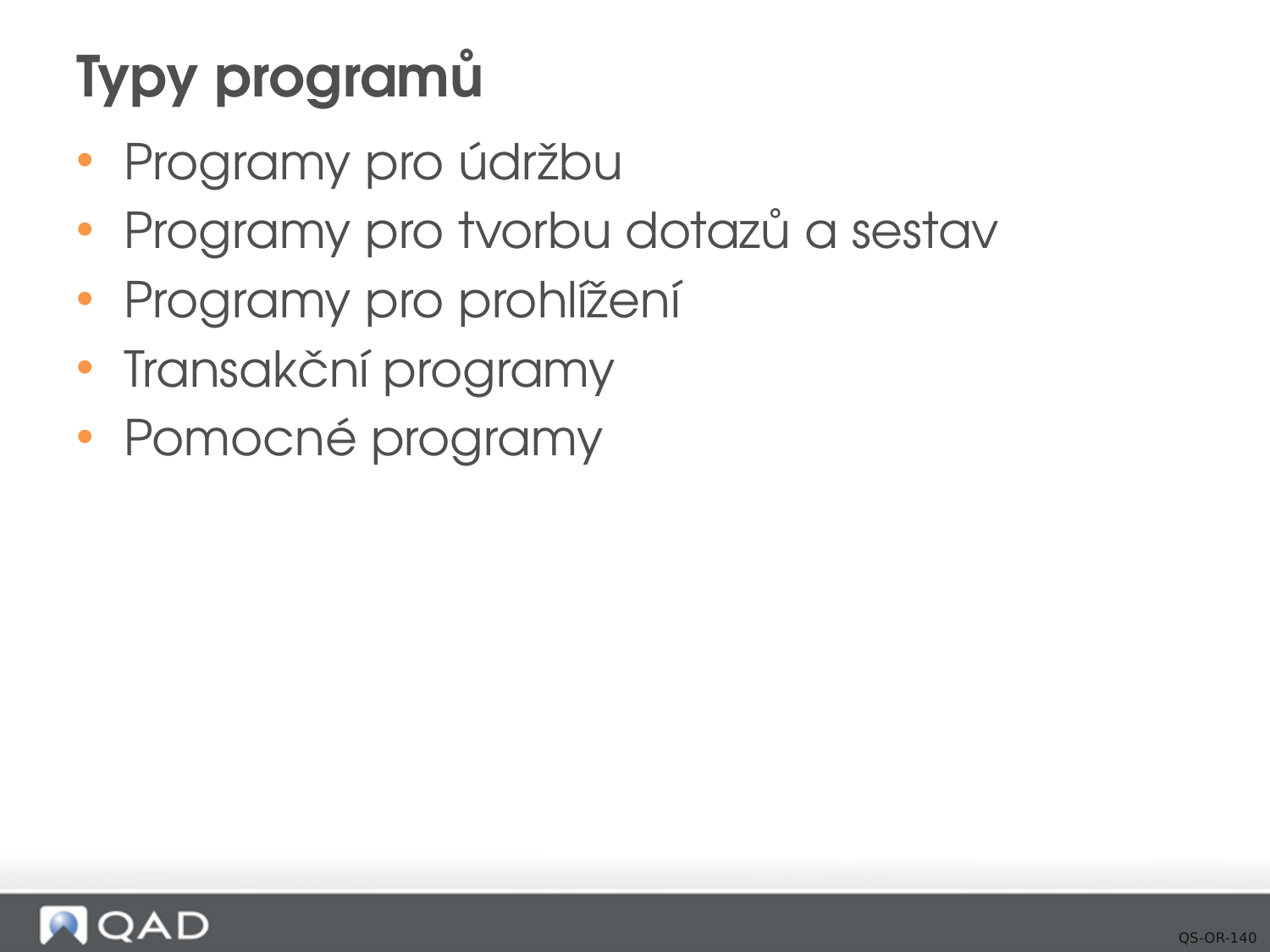

# Typy programů
Programy pro údržbu
Programy pro tvorbu dotazů a sestav
Programy pro prohlížení
Transakční programy
Pomocné programy

QS-OR-140